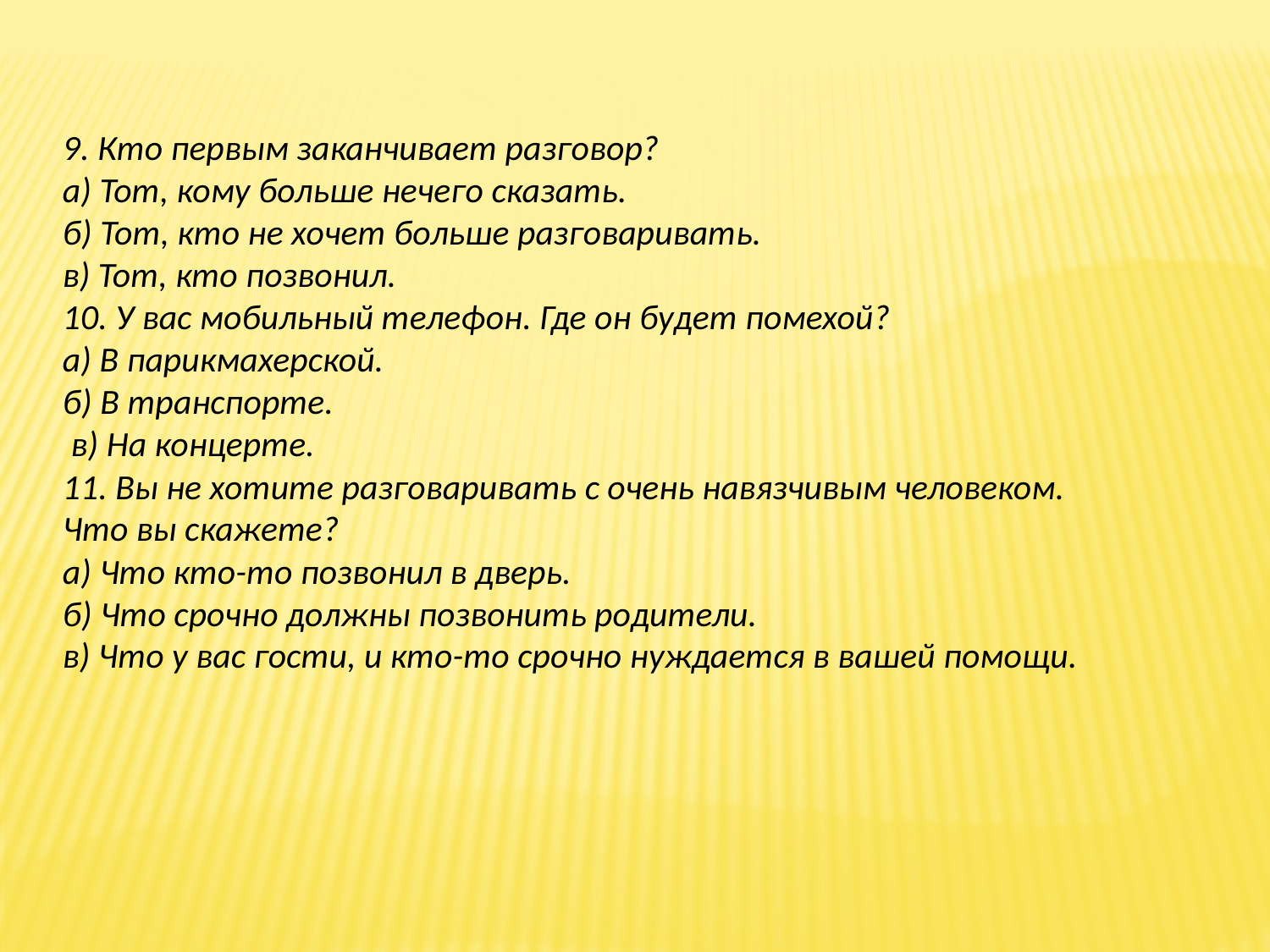

9. Кто первым заканчивает разговор?
а) Тот, кому больше нечего сказать.
б) Тот, кто не хочет больше разговаривать.
в) Тот, кто позвонил.
10. У вас мобильный телефон. Где он будет помехой?
а) В парикмахерской.
б) В транспорте.
 в) На концерте.
11. Вы не хотите разговаривать с очень навязчивым человеком.
Что вы скажете?
а) Что кто-то позвонил в дверь.
б) Что срочно должны позвонить родители.
в) Что у вас гости, и кто-то срочно нуждается в вашей помощи.